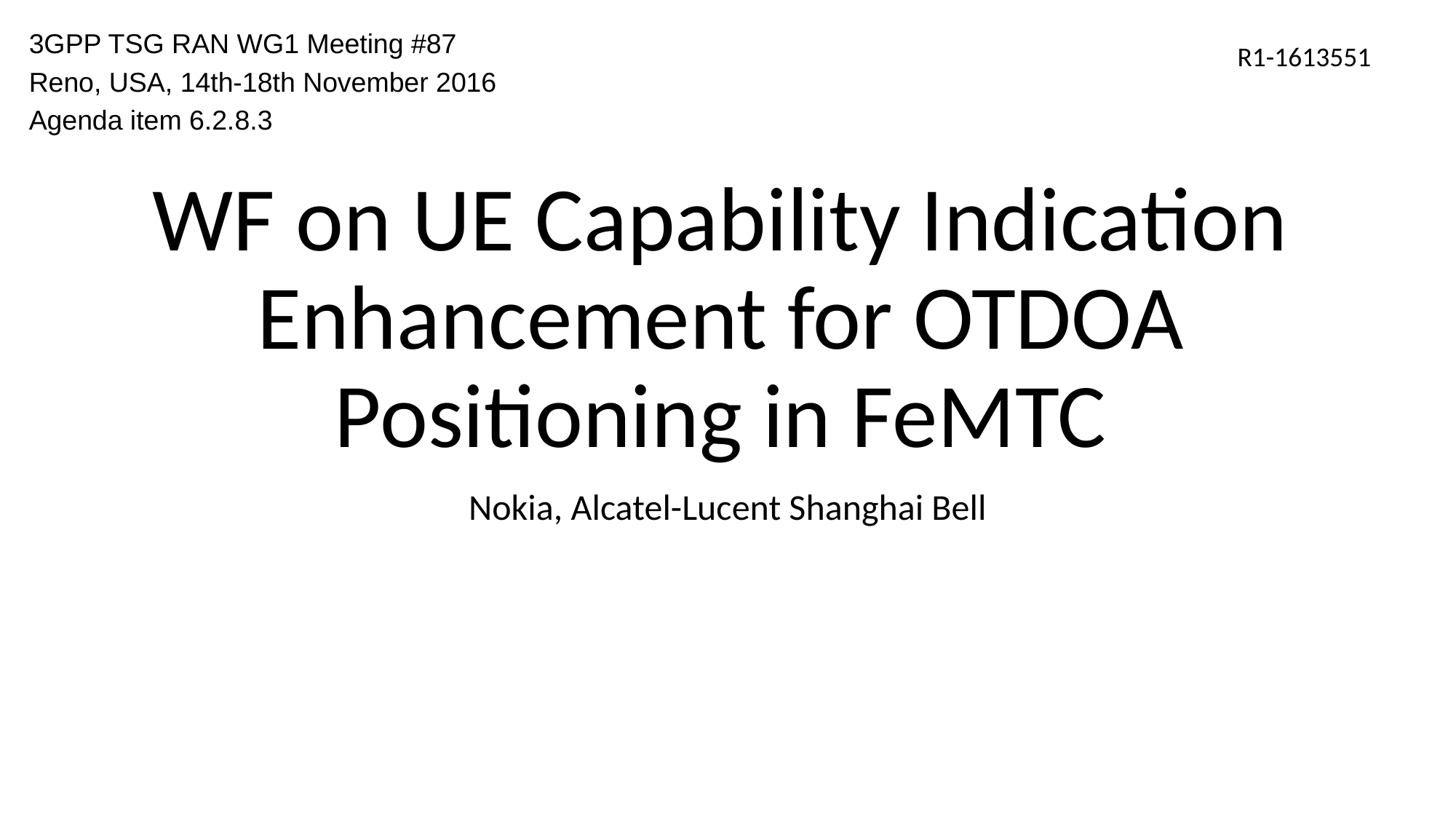

3GPP TSG RAN WG1 Meeting #87
Reno, USA, 14th-18th November 2016
Agenda item 6.2.8.3
R1-1613551
# WF on UE Capability Indication Enhancement for OTDOA Positioning in FeMTC
Nokia, Alcatel-Lucent Shanghai Bell